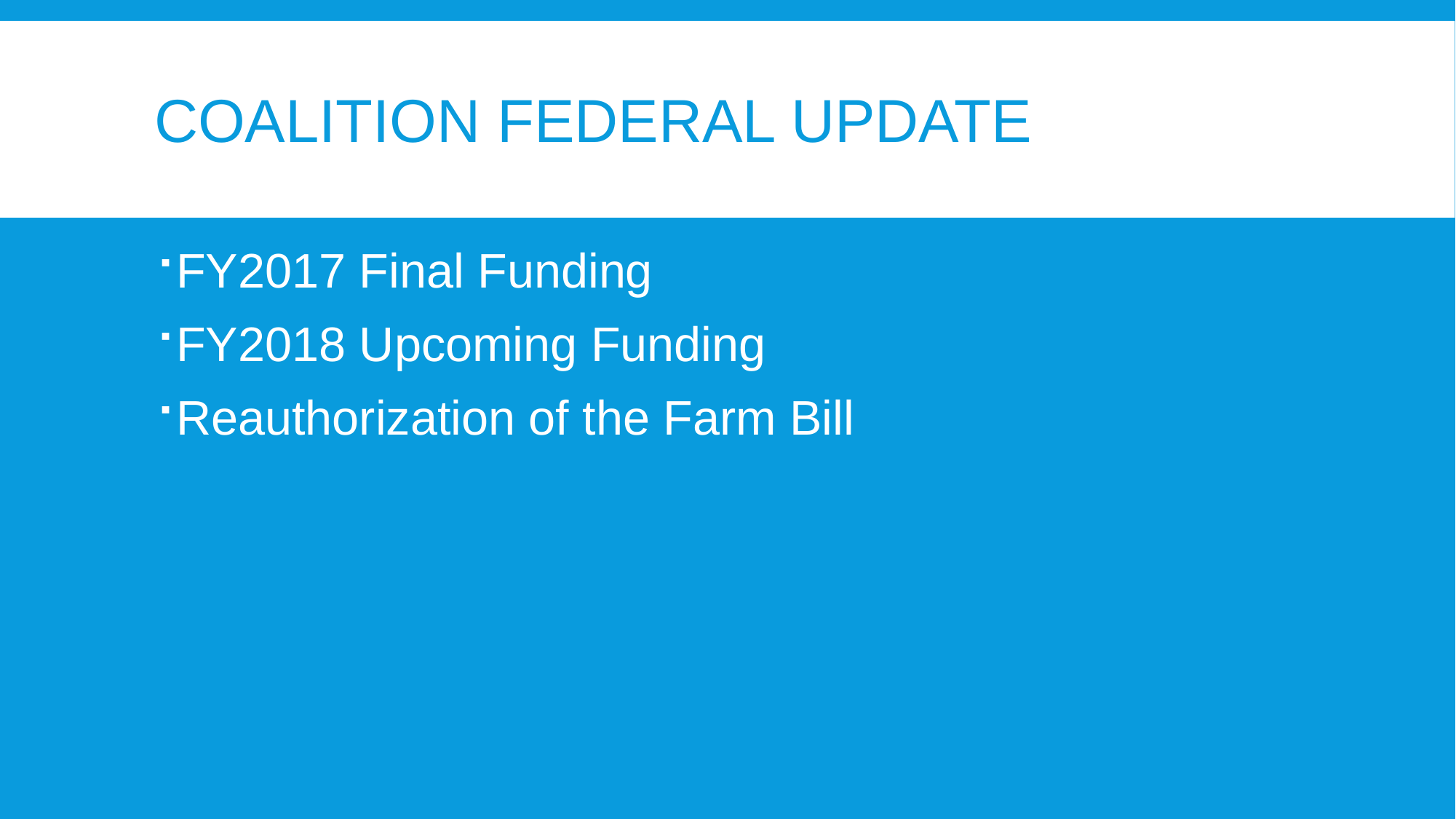

# Coalition Federal Update
FY2017 Final Funding
FY2018 Upcoming Funding
Reauthorization of the Farm Bill